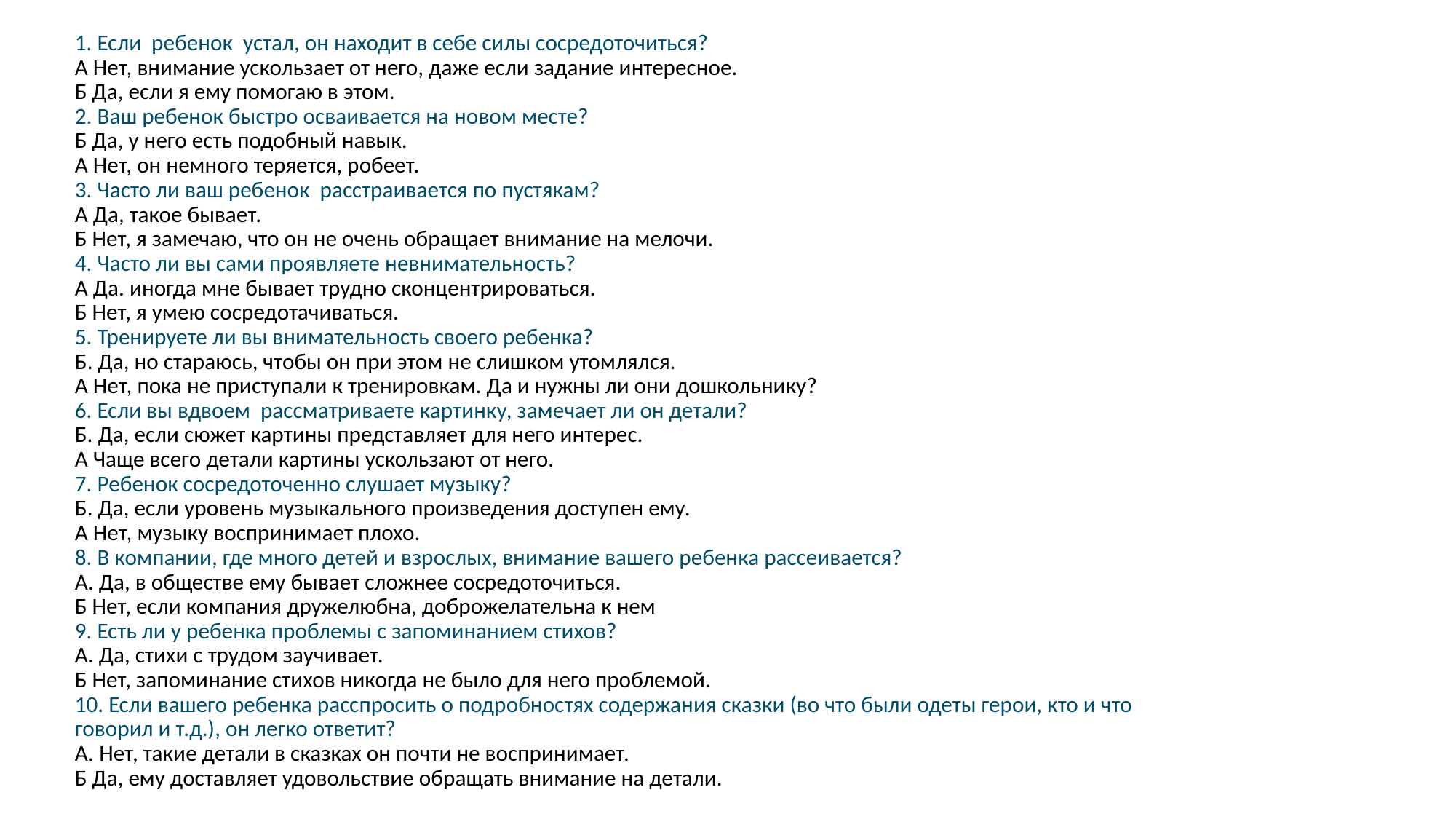

# 1. Если  ребенок  устал, он находит в себе силы сосредоточиться? А Нет, внимание ускользает от него, даже если задание интересное. Б Да, если я ему помогаю в этом. 2. Ваш ребенок быстро осваивается на новом месте? Б Да, у него есть подобный навык. А Нет, он немного теряется, робеет. 3. Часто ли ваш ребенок  расстраивается по пустякам? А Да, такое бывает. Б Нет, я замечаю, что он не очень обращает внимание на мелочи. 4. Часто ли вы сами проявляете невнимательность? А Да. иногда мне бывает трудно сконцентрироваться. Б Нет, я умею сосредотачиваться. 5. Тренируете ли вы внимательность своего ребенка? Б. Да, но стараюсь, чтобы он при этом не слишком утомлялся. А Нет, пока не приступали к тренировкам. Да и нужны ли они дошкольнику? 6. Если вы вдвоем  рассматриваете картинку, замечает ли он детали? Б. Да, если сюжет картины представляет для него интерес. А Чаще всего детали картины ускользают от него. 7. Ребенок сосредоточенно слушает музыку? Б. Да, если уровень музыкального произведения доступен ему. А Нет, музыку воспринимает плохо. 8. В компании, где много детей и взрослых, внимание вашего ребенка рассеивается? А. Да, в обществе ему бывает сложнее сосредоточиться. Б Нет, если компания дружелюбна, доброжелательна к нем 9. Есть ли у ребенка проблемы с запоминанием стихов? А. Да, стихи с трудом заучивает. Б Нет, запоминание стихов никогда не было для него проблемой. 10. Если вашего ребенка расспросить о подробностях содержания сказки (во что были одеты герои, кто и что говорил и т.д.), он легко ответит? А. Нет, такие детали в сказках он почти не воспринимает. Б Да, ему доставляет удовольствие обращать внимание на детали.